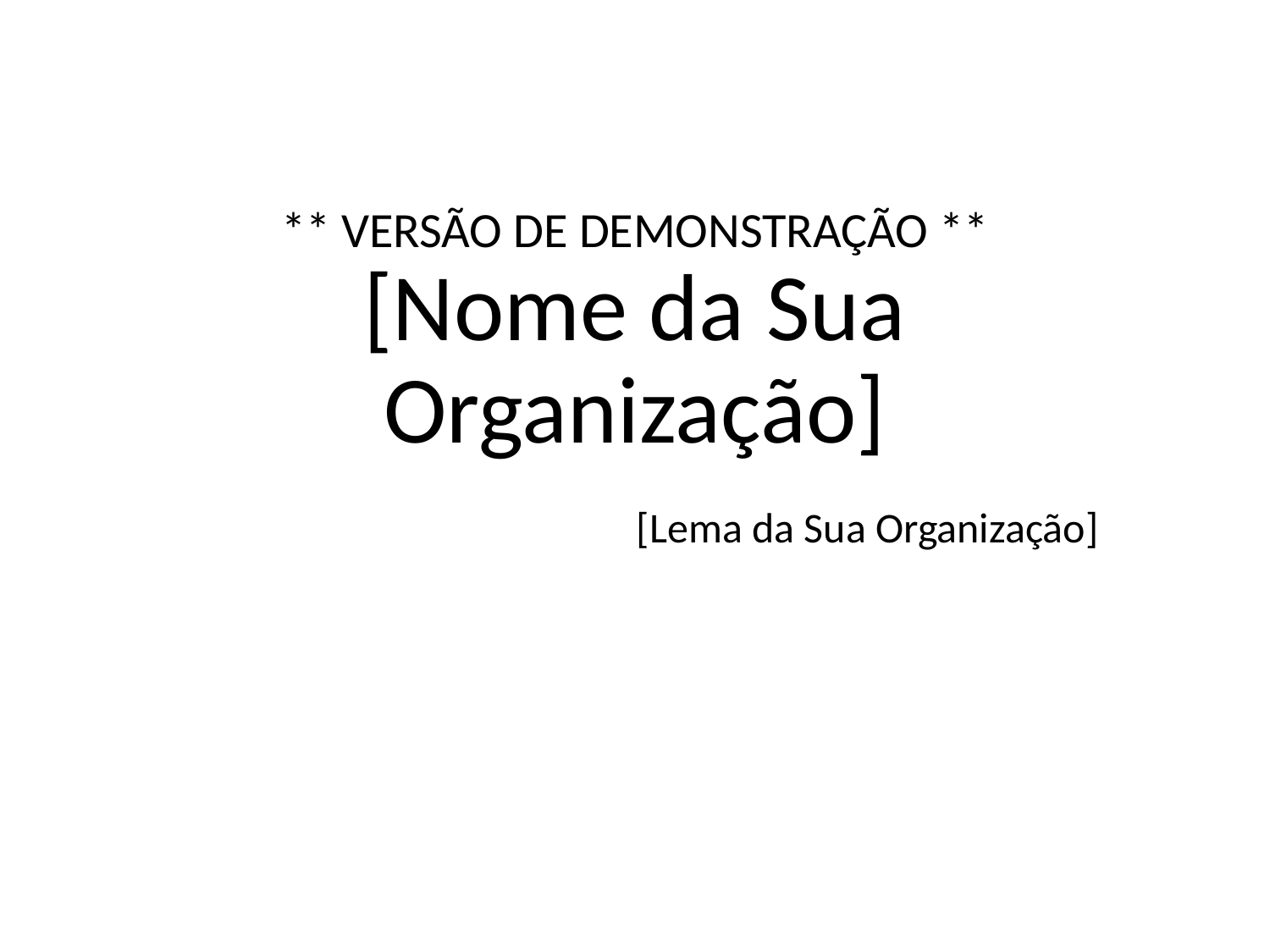

# ** VERSÃO DE DEMONSTRAÇÃO ** [Nome da Sua Organização]
[Lema da Sua Organização]